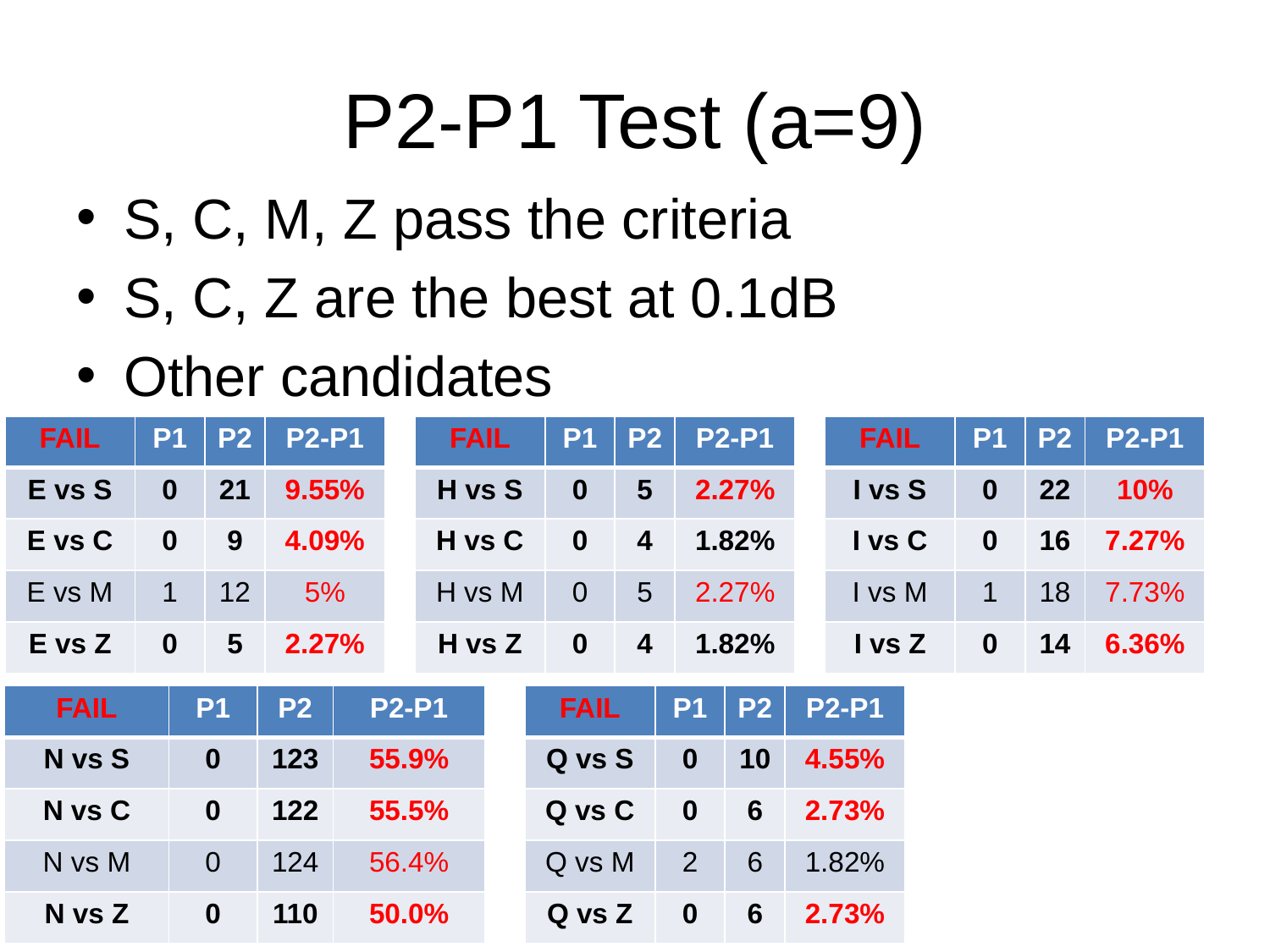

# P2-P1 Test (a=9)
S, C, M, Z pass the criteria
S, C, Z are the best at 0.1dB
Other candidates
| FAIL | P1 | P2 | P2-P1 |
| --- | --- | --- | --- |
| E vs S | 0 | 21 | 9.55% |
| E vs C | 0 | 9 | 4.09% |
| E vs M | 1 | 12 | 5% |
| E vs Z | 0 | 5 | 2.27% |
| FAIL | P1 | P2 | P2-P1 |
| --- | --- | --- | --- |
| H vs S | 0 | 5 | 2.27% |
| H vs C | 0 | 4 | 1.82% |
| H vs M | 0 | 5 | 2.27% |
| H vs Z | 0 | 4 | 1.82% |
| FAIL | P1 | P2 | P2-P1 |
| --- | --- | --- | --- |
| I vs S | 0 | 22 | 10% |
| I vs C | 0 | 16 | 7.27% |
| I vs M | 1 | 18 | 7.73% |
| I vs Z | 0 | 14 | 6.36% |
| FAIL | P1 | P2 | P2-P1 |
| --- | --- | --- | --- |
| N vs S | 0 | 123 | 55.9% |
| N vs C | 0 | 122 | 55.5% |
| N vs M | 0 | 124 | 56.4% |
| N vs Z | 0 | 110 | 50.0% |
| FAIL | P1 | P2 | P2-P1 |
| --- | --- | --- | --- |
| Q vs S | 0 | 10 | 4.55% |
| Q vs C | 0 | 6 | 2.73% |
| Q vs M | 2 | 6 | 1.82% |
| Q vs Z | 0 | 6 | 2.73% |